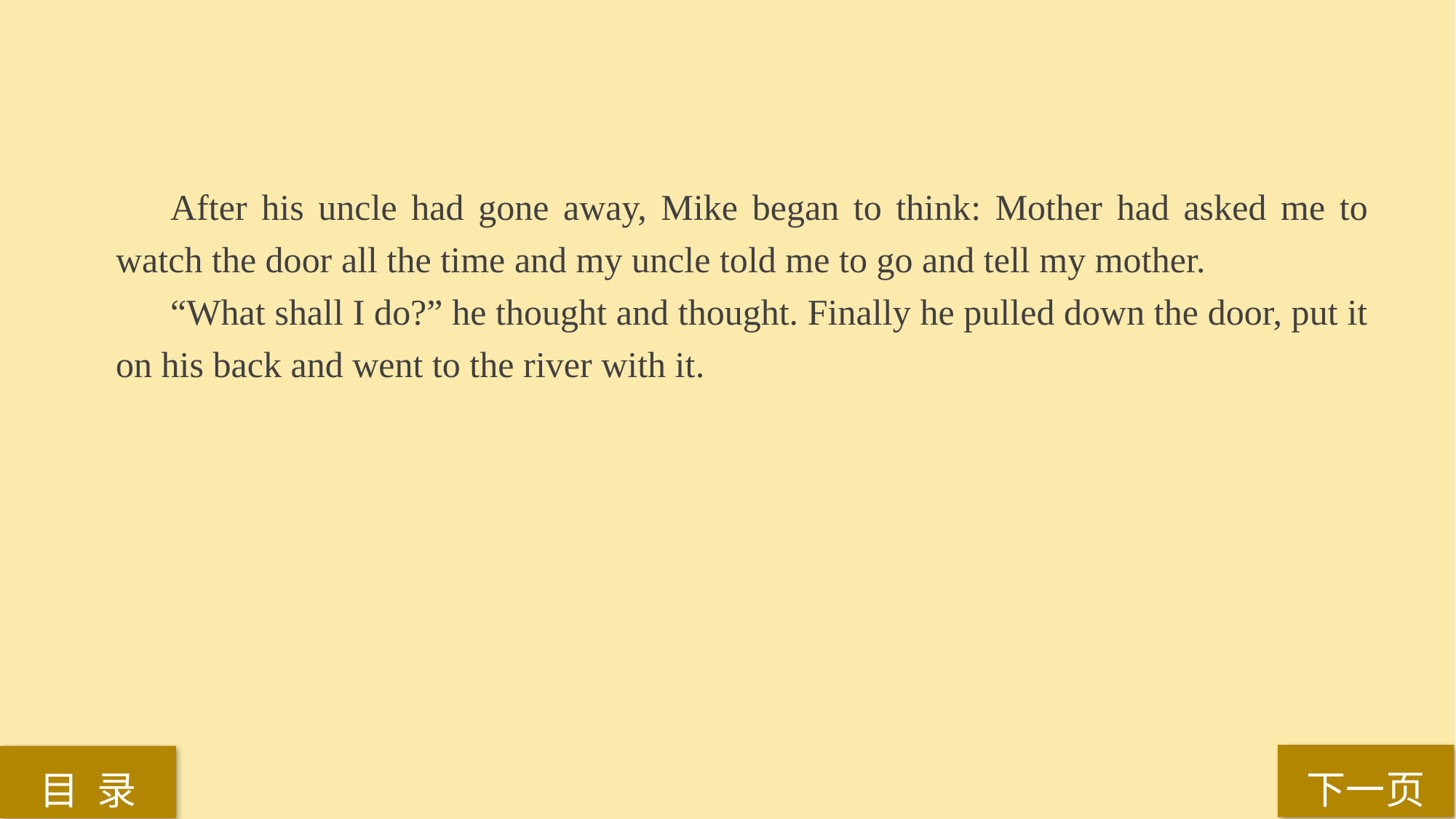

After his uncle had gone away, Mike began to think: Mother had asked me to watch the door all the time and my uncle told me to go and tell my mother.
“What shall I do?” he thought and thought. Finally he pulled down the door, put it on his back and went to the river with it.